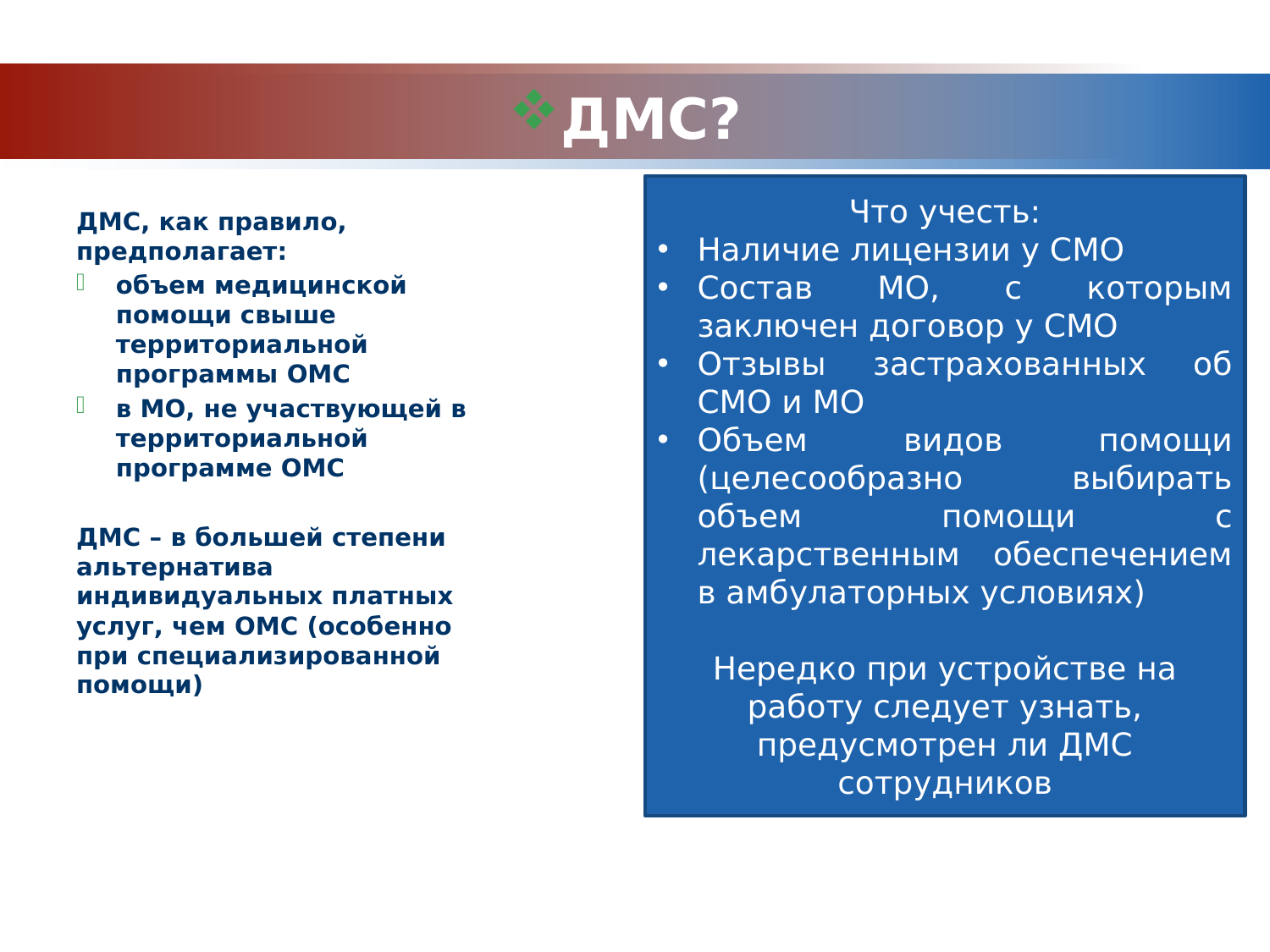

ДМС?
Что учесть:
Наличие лицензии у СМО
Состав МО, с которым заключен договор у СМО
Отзывы застрахованных об СМО и МО
Объем видов помощи (целесообразно выбирать объем помощи с лекарственным обеспечением в амбулаторных условиях)

Нередко при устройстве на работу следует узнать, предусмотрен ли ДМС сотрудников
ДМС, как правило, предполагает:
объем медицинской помощи свыше территориальной программы ОМС
в МО, не участвующей в территориальной программе ОМС

ДМС – в большей степени альтернатива индивидуальных платных услуг, чем ОМС (особенно при специализированной помощи)